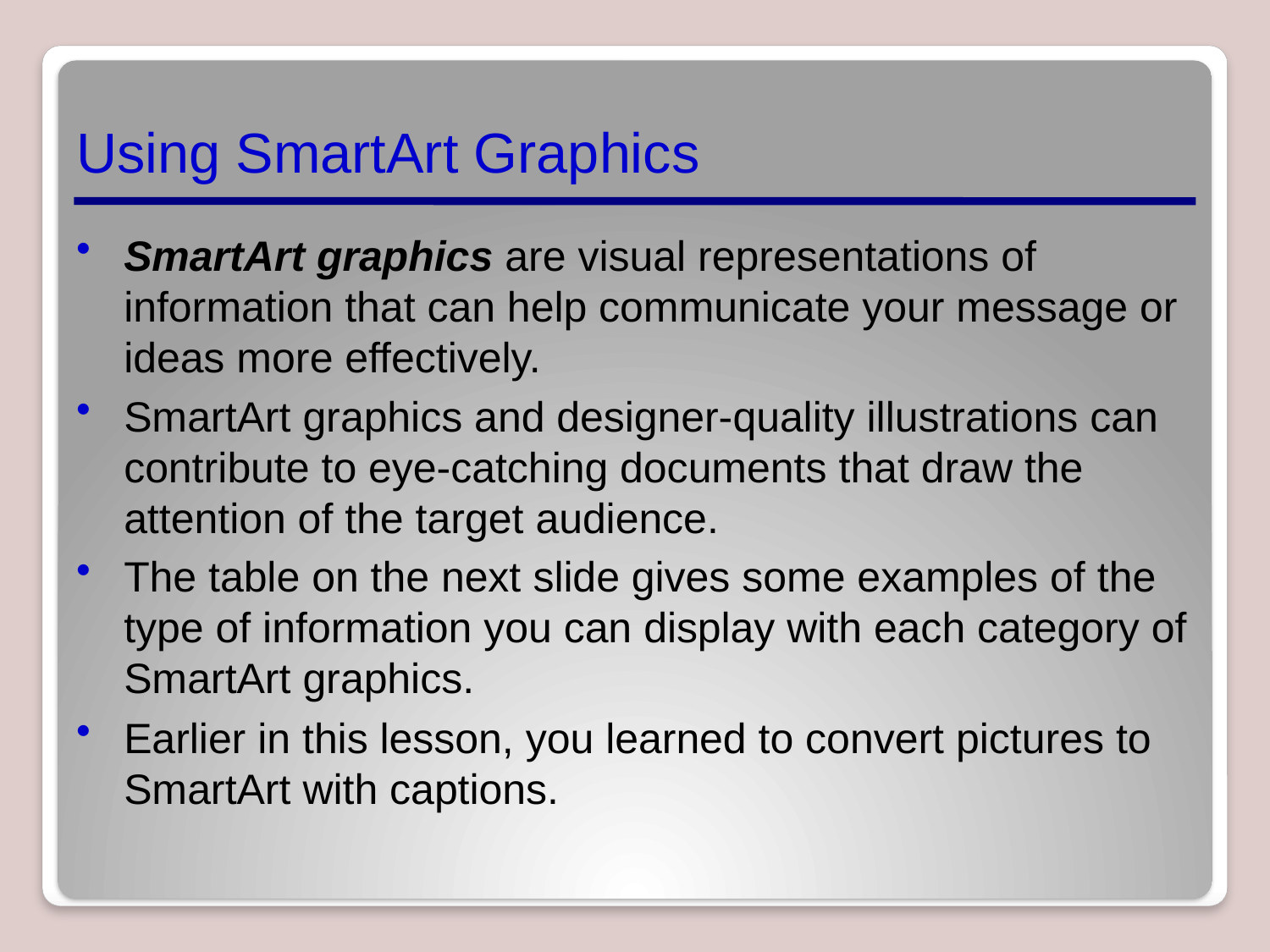

# Using SmartArt Graphics
SmartArt graphics are visual representations of information that can help communicate your message or ideas more effectively.
SmartArt graphics and designer-quality illustrations can contribute to eye-catching documents that draw the attention of the target audience.
The table on the next slide gives some examples of the type of information you can display with each category of SmartArt graphics.
Earlier in this lesson, you learned to convert pictures to SmartArt with captions.